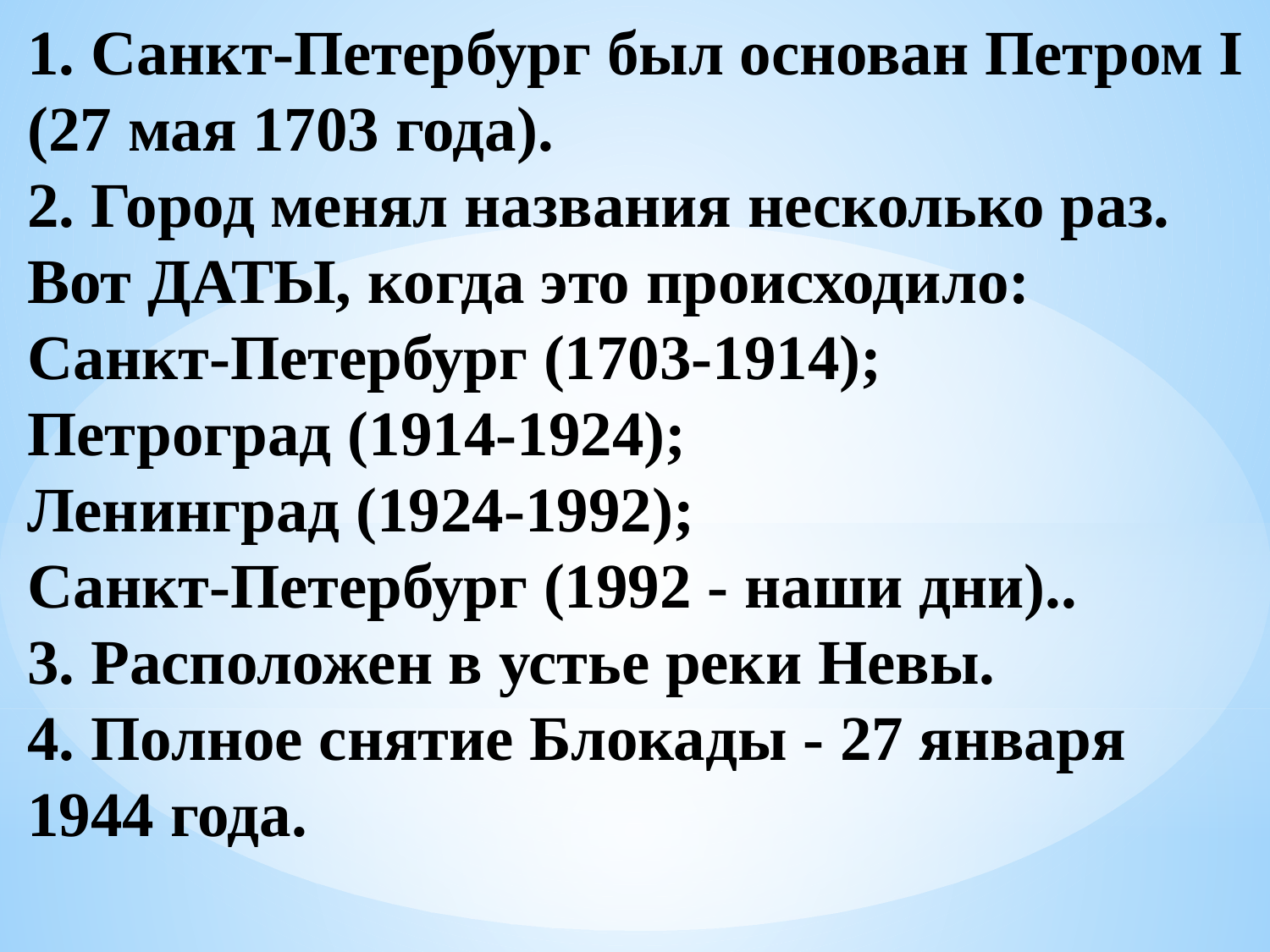

1. Санкт-Петербург был основан Петром I (27 мая 1703 года).
2. Город менял названия несколько раз. Вот ДАТЫ, когда это происходило:
Санкт-Петербург (1703-1914);
Петроград (1914-1924);
Ленинград (1924-1992);
Санкт-Петербург (1992 - наши дни)..
3. Расположен в устье реки Невы.
4. Полное снятие Блокады - 27 января 1944 года.